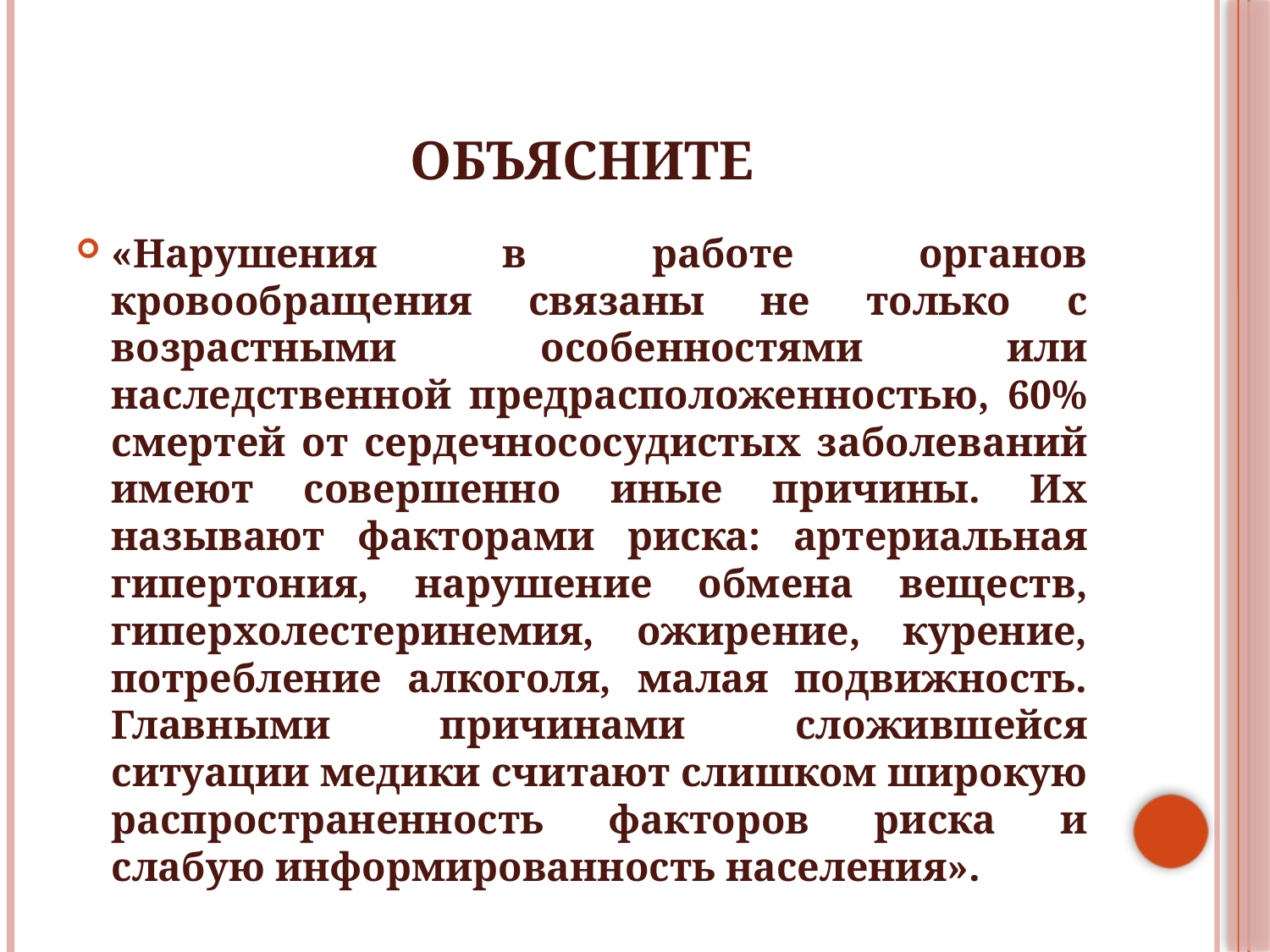

# Объясните
«Нарушения в работе органов кровообращения связаны не только с возрастными особенностями или наследственной предрасположенностью, 60% смертей от сердечнососудистых заболеваний имеют совершенно иные причины. Их называют факторами риска: артериальная гипертония, нарушение обмена веществ, гиперхолестеринемия, ожирение, курение, потребление алкоголя, малая подвижность. Главными причинами сложившейся ситуации медики считают слишком широкую распространенность факторов риска и слабую информированность населения».